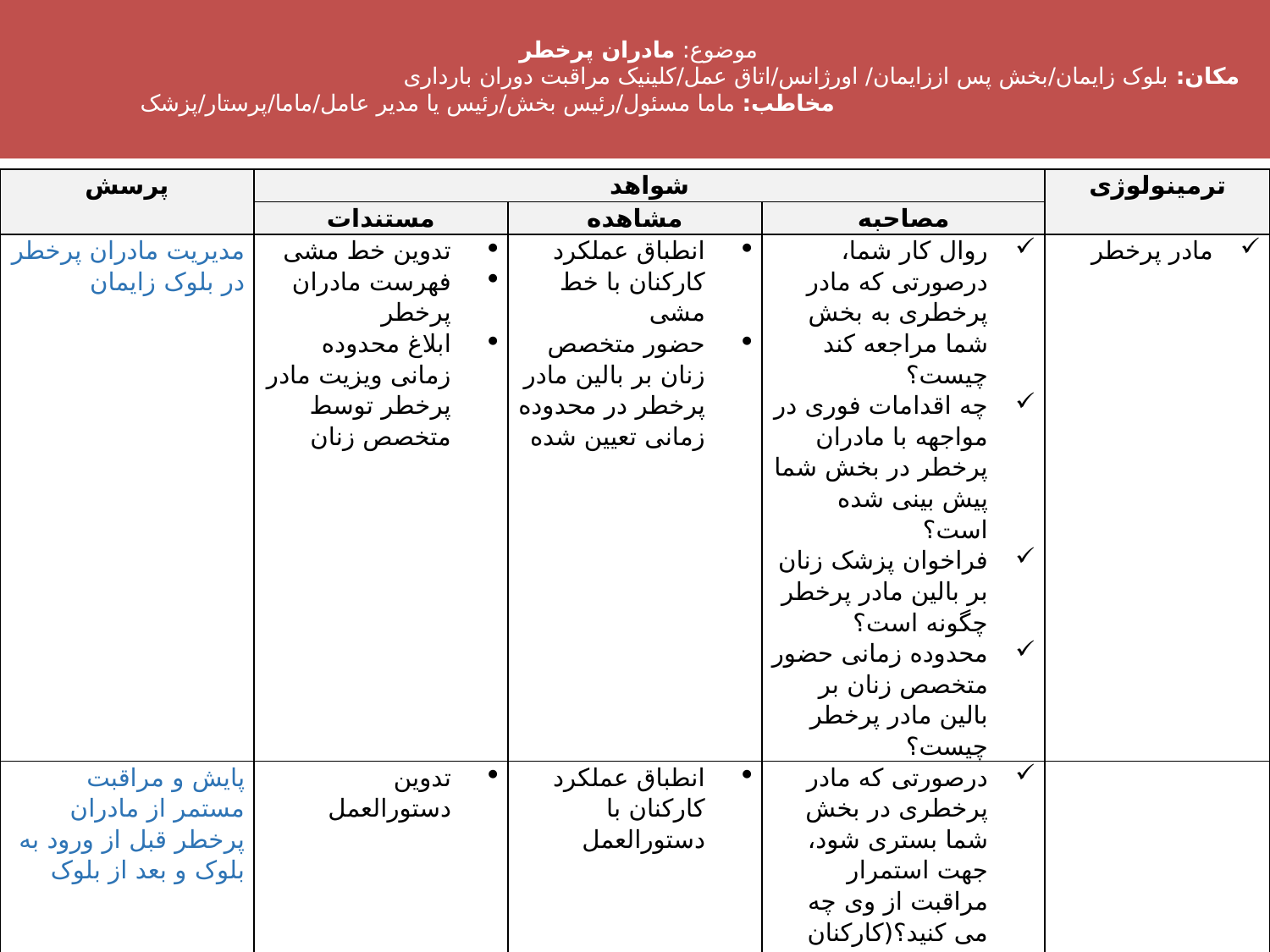

# موضوع: مادران پرخطر مکان: بلوک زایمان/بخش پس اززایمان/ اورژانس/اتاق عمل/کلینیک مراقبت دوران بارداری                                                                                                مخاطب: ماما مسئول/رئیس بخش/رئیس یا مدیر عامل/ماما/پرستار/پزشک
| پرسش | شواهد |  |  | ترمینولوژی |
| --- | --- | --- | --- | --- |
|  | مستندات | مشاهده | مصاحبه |  |
| مدیریت مادران پرخطر در بلوک زایمان | تدوین خط مشی فهرست مادران پرخطر ابلاغ محدوده زمانی ویزیت مادر پرخطر توسط متخصص زنان | انطباق عملکرد کارکنان با خط مشی حضور متخصص زنان بر بالین مادر پرخطر در محدوده زمانی تعیین شده | روال کار شما، درصورتی که مادر پرخطری به بخش شما مراجعه کند چیست؟ چه اقدامات فوری در مواجهه با مادران پرخطر در بخش شما پیش بینی شده است؟ فراخوان پزشک زنان بر بالین مادر پرخطر چگونه است؟ محدوده زمانی حضور متخصص زنان بر بالین مادر پرخطر چیست؟ | مادر پرخطر |
| پایش و مراقبت مستمر از مادران پرخطر قبل از ورود به بلوک و بعد از بلوک | تدوین دستورالعمل | انطباق عملکرد کارکنان با دستورالعمل | درصورتی که مادر پرخطری در بخش شما بستری شود، جهت استمرار مراقبت از وی چه می کنید؟(کارکنان بخش های بالینی و اورژانس بجز بلوک زایمان) |  |